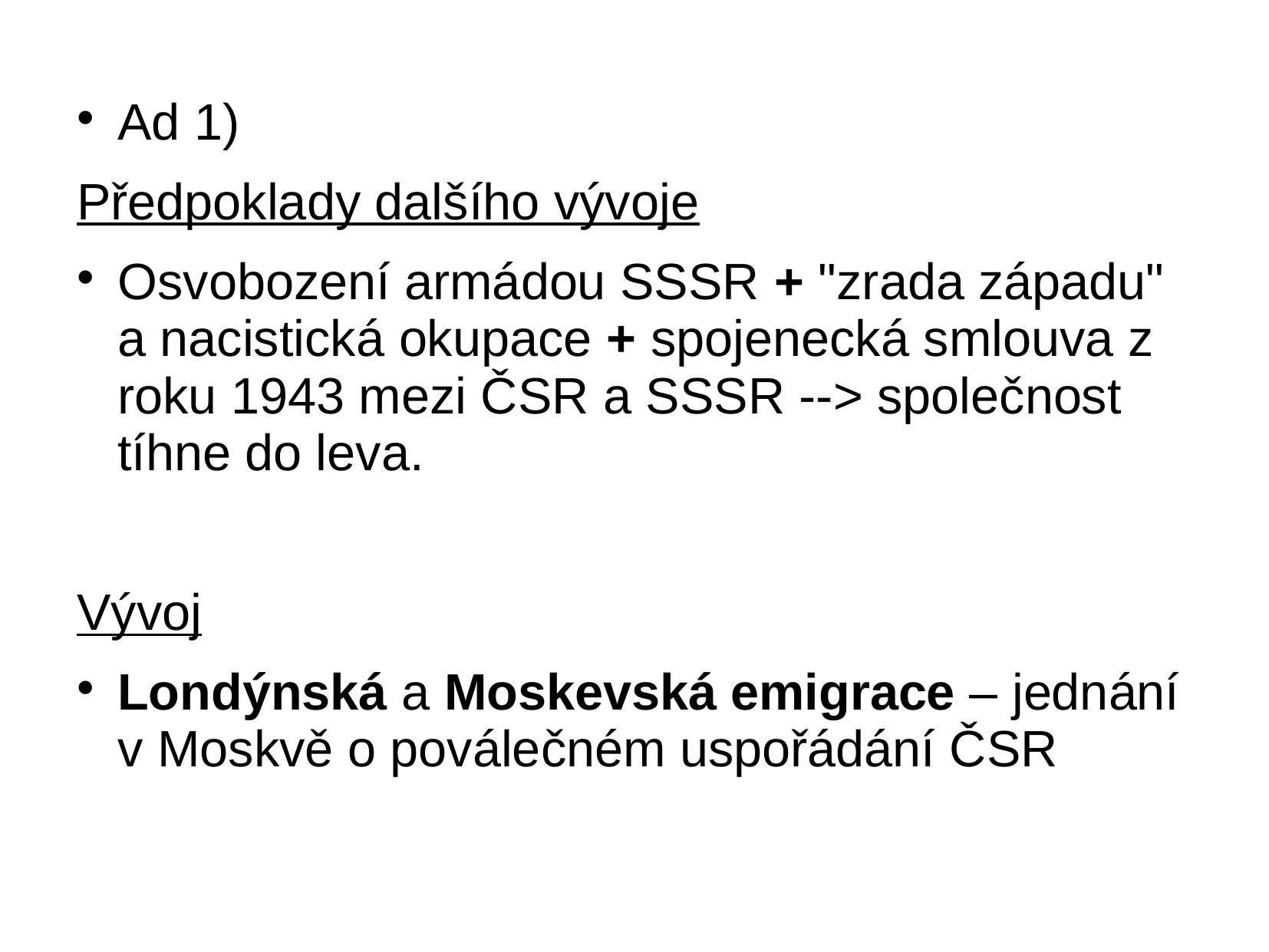

Ad 1)
Předpoklady dalšího vývoje
Osvobození armádou SSSR + "zrada západu" a nacistická okupace + spojenecká smlouva z roku 1943 mezi ČSR a SSSR --> společnost tíhne do leva.

Vývoj
Londýnská a Moskevská emigrace – jednání v Moskvě o poválečném uspořádání ČSR